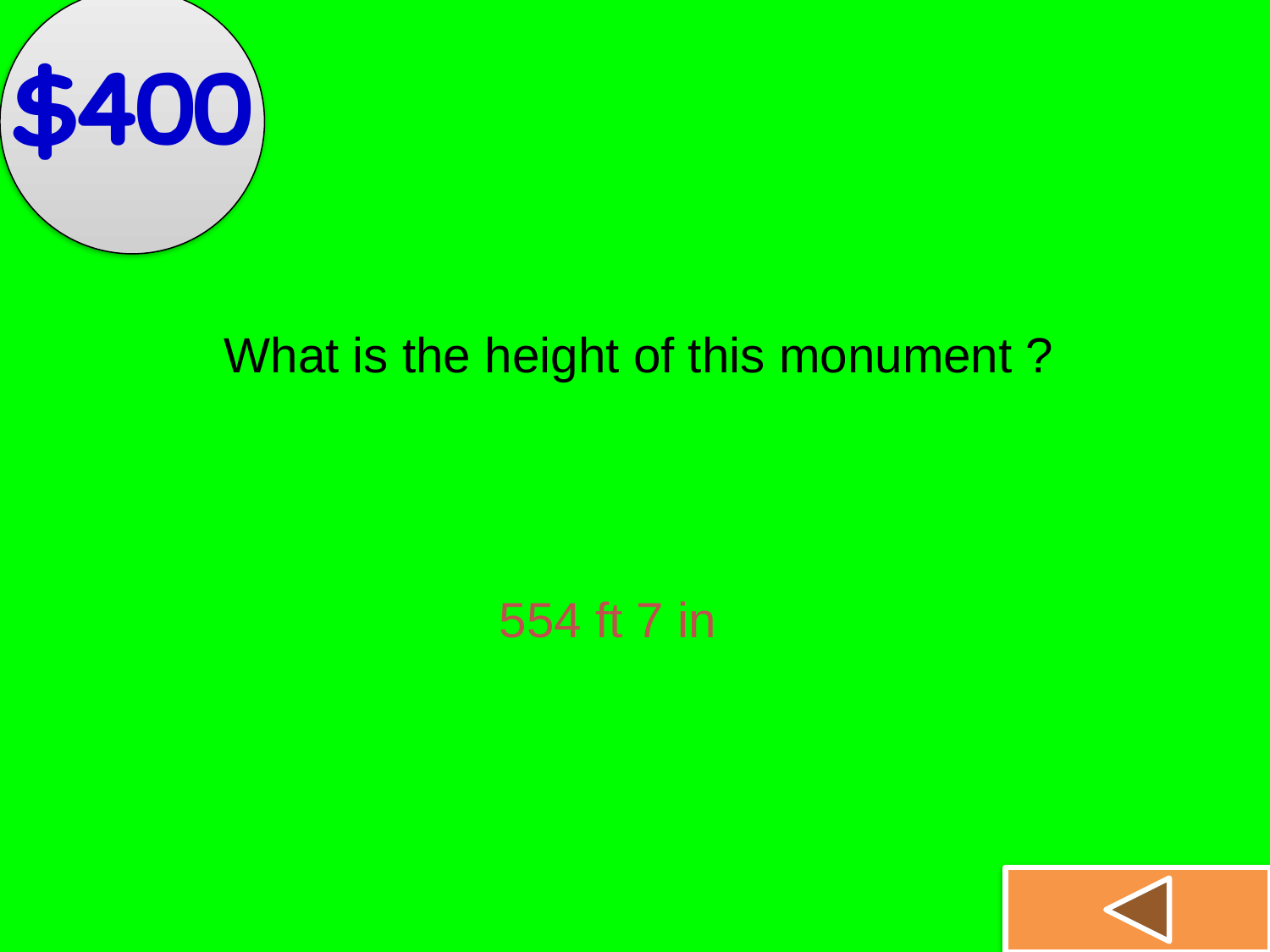

$400
What is the height of this monument ?
554 ft 7 in